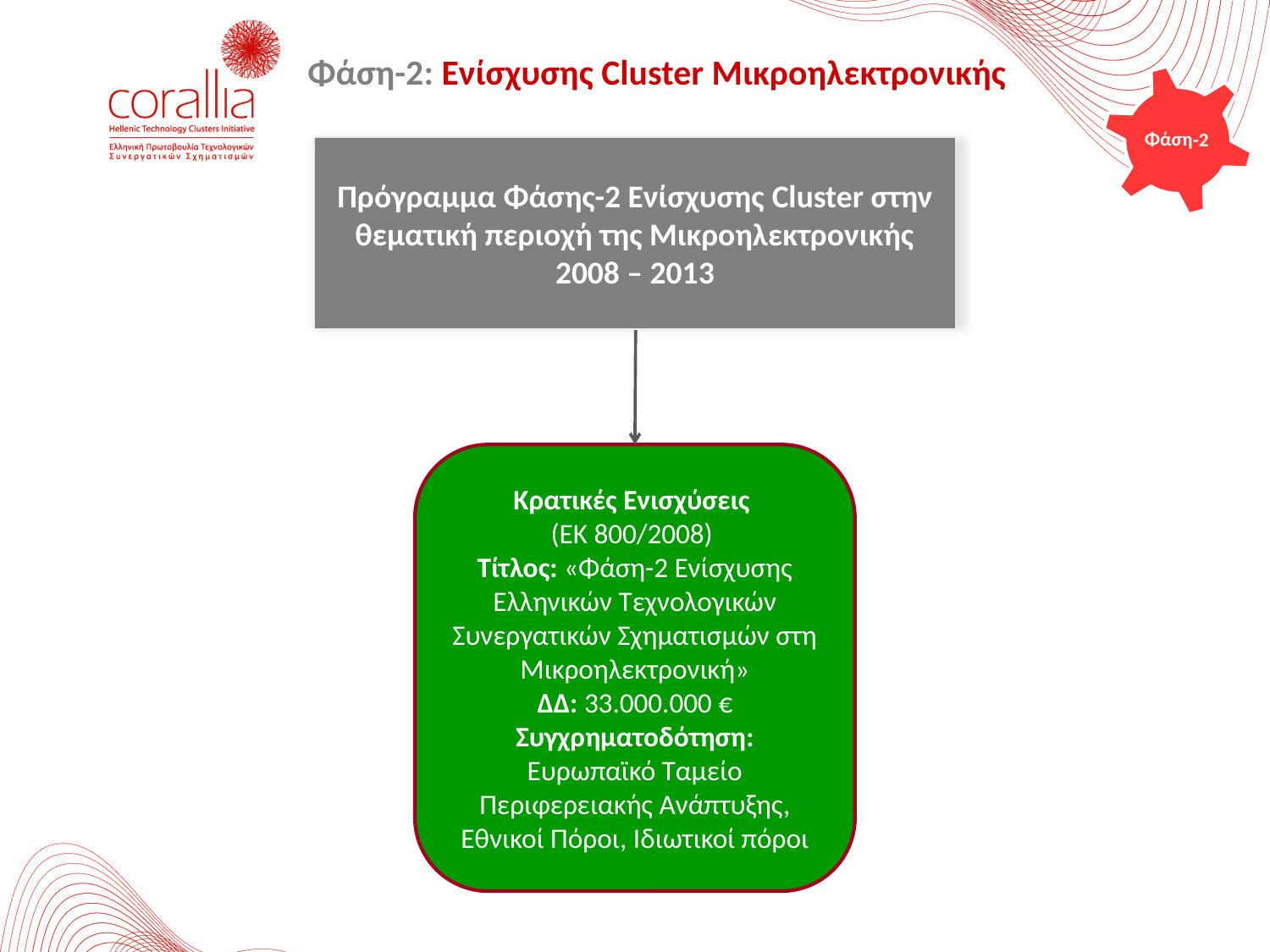

# Φάση-2: Ενίσχυσης Cluster Μικροηλεκτρονικής

Φάση-2

Πρόγραμμα Φάσης-2 Ενίσχυσης Cluster στην θεματική περιοχή της Μικροηλεκτρονικής
2008 – 2013

Κρατικές Ενισχύσεις
(EΚ 800/2008)
Τίτλος: «Φάση-2 Ενίσχυσης Ελληνικών Τεχνολογικών Συνεργατικών Σχηματισμών στη Μικροηλεκτρονική»
ΔΔ: 33.000.000 €
Συγχρηματοδότηση: Ευρωπαϊκό Ταμείο Περιφερειακής Ανάπτυξης, Εθνικοί Πόροι, Ιδιωτικοί πόροι